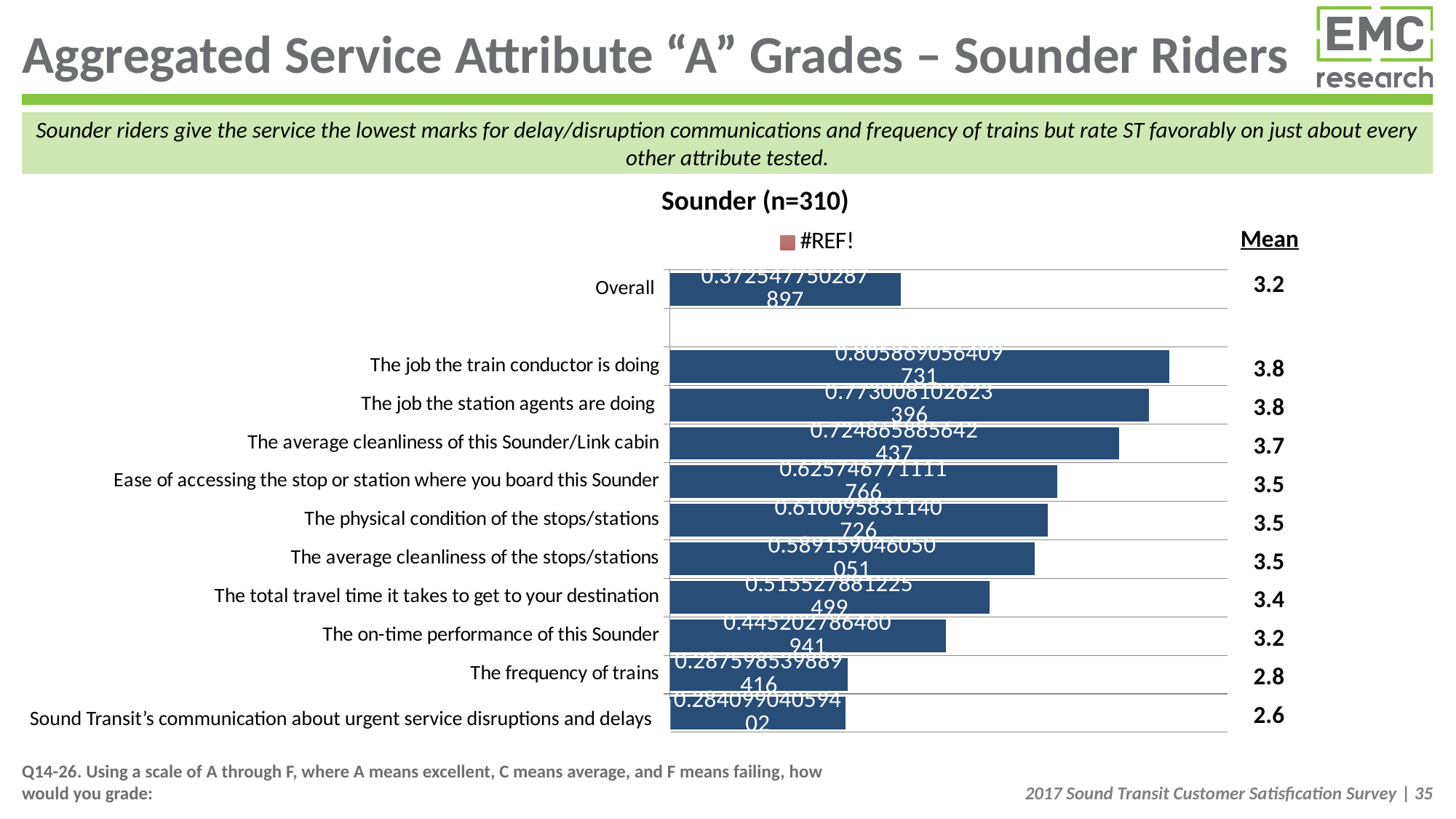

# Aggregated Service Attribute “A” Grades – Sounder Riders
Sounder riders give the service the lowest marks for delay/disruption communications and frequency of trains but rate ST favorably on just about every other attribute tested.
Sounder (n=310)
Mean

[unsupported chart]

| 3.2 |
| --- |
|  |
| 3.8 |
| 3.8 |
| 3.7 |
| 3.5 |
| 3.5 |
| 3.5 |
| 3.4 |
| 3.2 |
| 2.8 |
| 2.6 |
Sound Transit’s communication about urgent service disruptions and delays
Q14-26. Using a scale of A through F, where A means excellent, C means average, and F means failing, how would you grade: